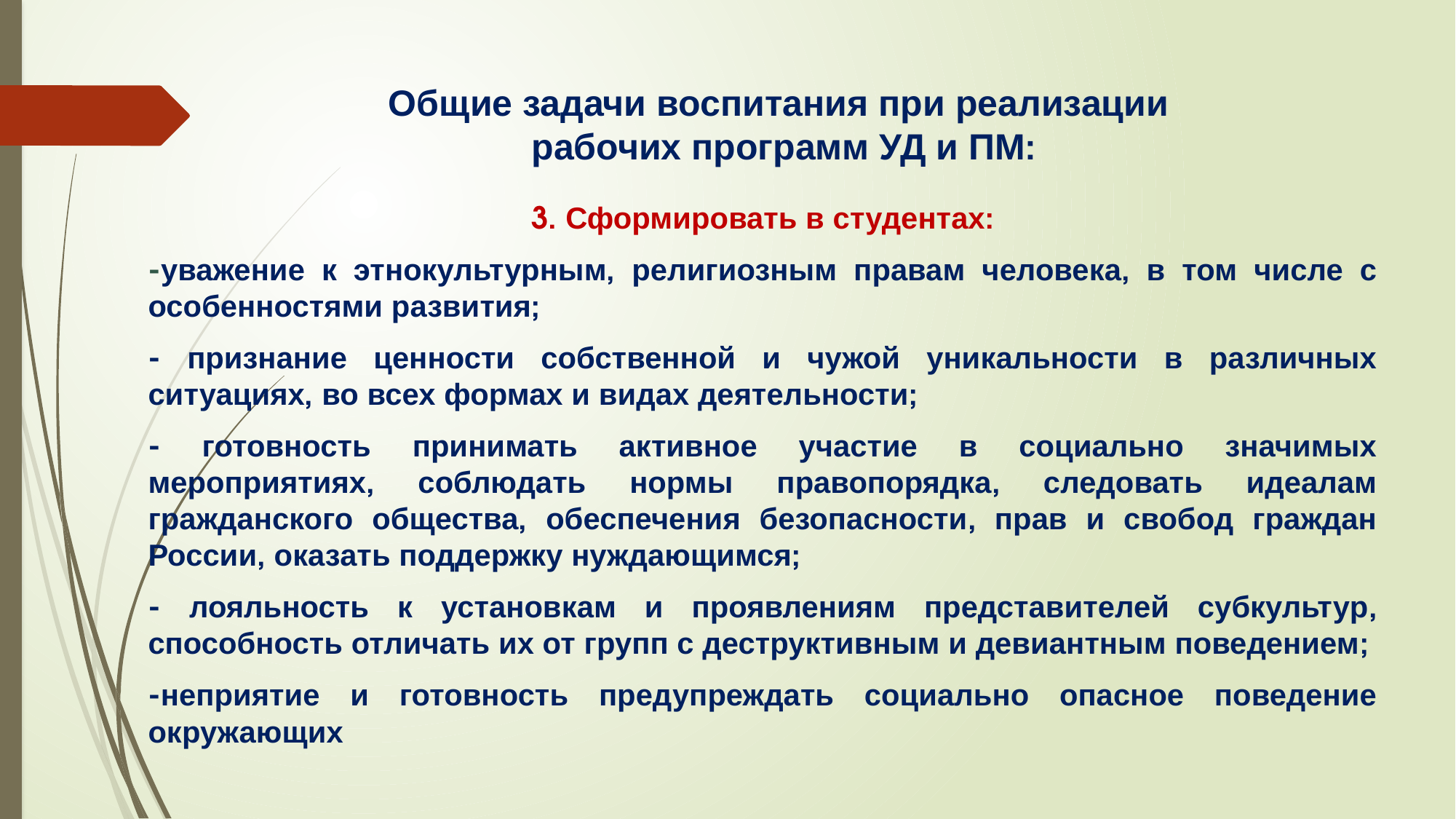

# Общие задачи воспитания при реализации рабочих программ УД и ПМ:

3. Сформировать в студентах:
-уважение к этнокультурным, религиозным правам человека, в том числе с особенностями развития;
- признание ценности собственной и чужой уникальности в различных ситуациях, во всех формах и видах деятельности;
- готовность принимать активное участие в социально значимых мероприятиях, соблюдать нормы правопорядка, следовать идеалам гражданского общества, обеспечения безопасности, прав и свобод граждан России, оказать поддержку нуждающимся;
- лояльность к установкам и проявлениям представителей субкультур, способность отличать их от групп с деструктивным и девиантным поведением;
-неприятие и готовность предупреждать социально опасное поведение окружающих